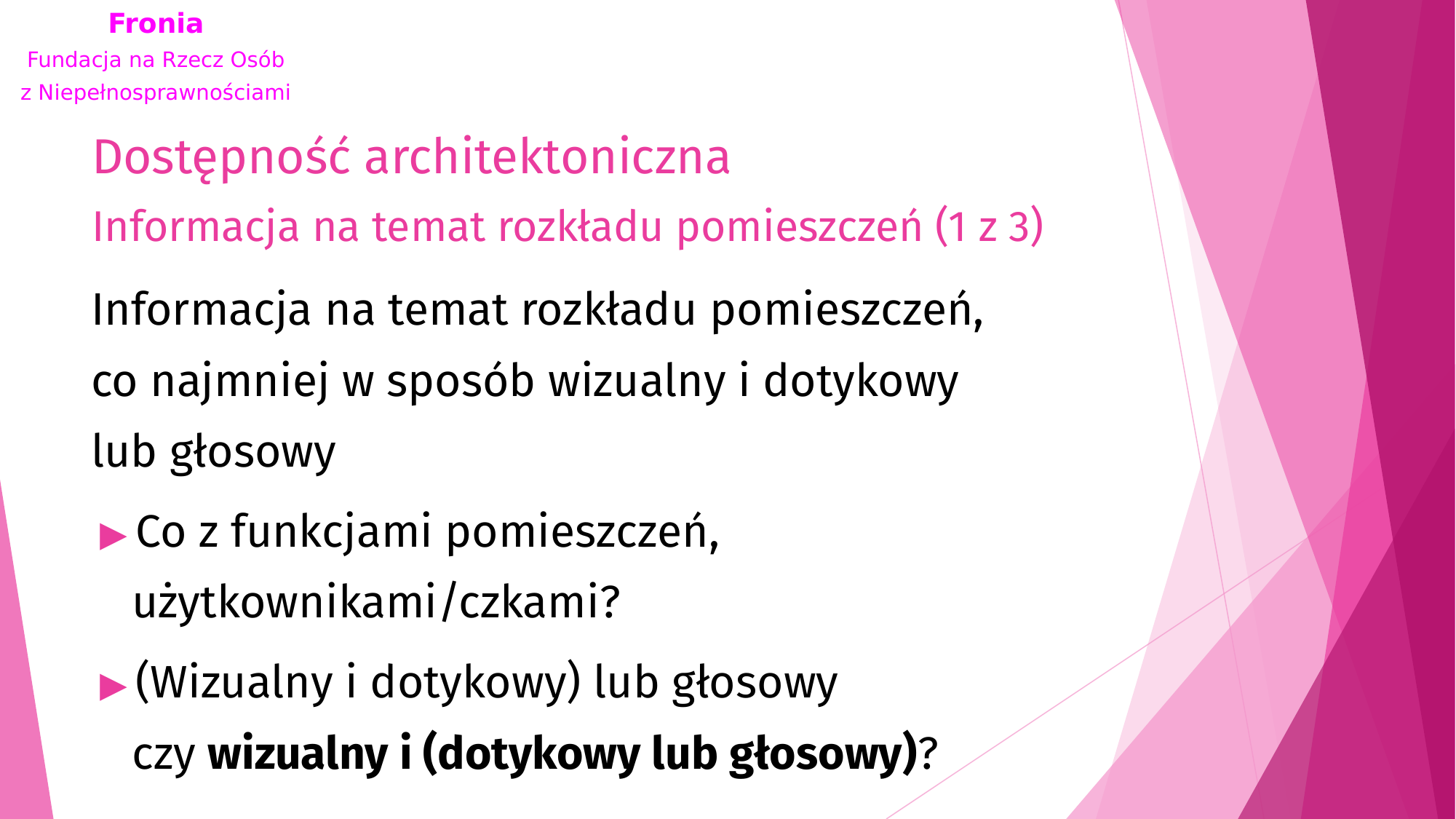

# Dostępność architektoniczna Informacja na temat rozkładu pomieszczeń (1 z 3)
Informacja na temat rozkładu pomieszczeń,
co najmniej w sposób wizualny i dotykowy lub głosowy
Co z funkcjami pomieszczeń, użytkownikami/czkami?
(Wizualny i dotykowy) lub głosowy
czy wizualny i (dotykowy lub głosowy)?